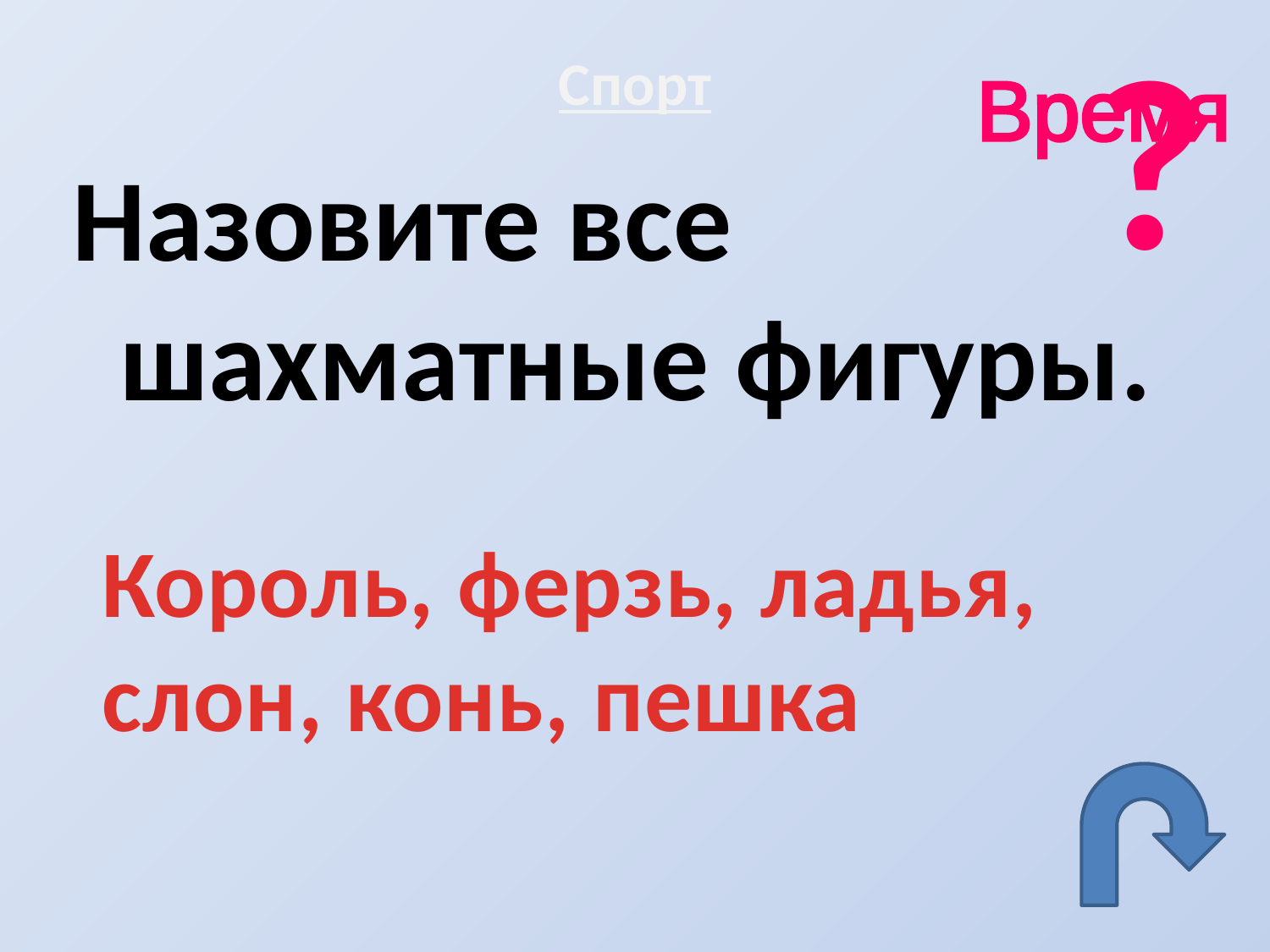

?
# Спорт
Время
Назовите все шахматные фигуры.
Король, ферзь, ладья, слон, конь, пешка